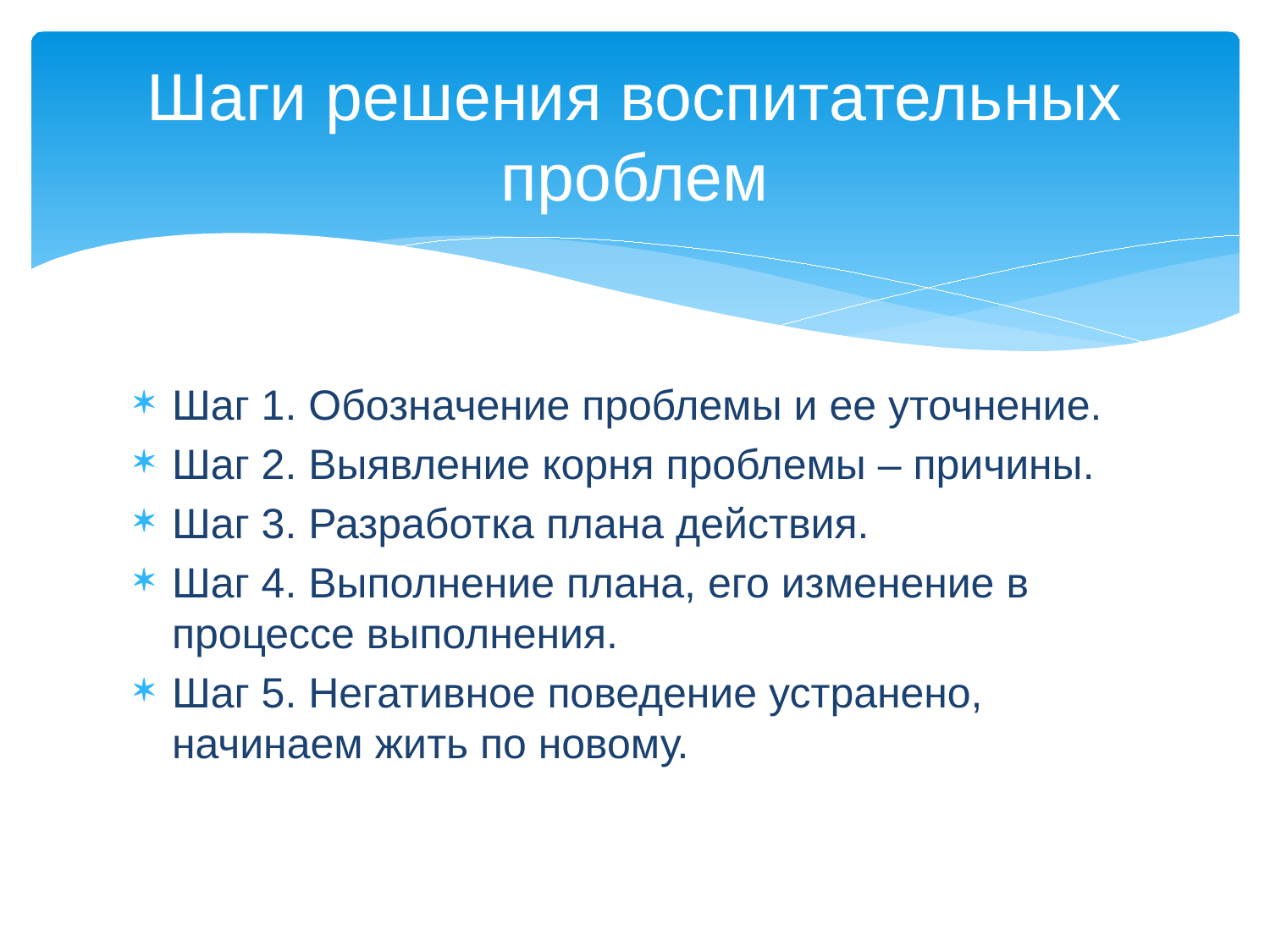

# Шаги решения воспитательных проблем
Шаг 1. Обозначение проблемы и ее уточнение.
Шаг 2. Выявление корня проблемы – причины.
Шаг 3. Разработка плана действия.
Шаг 4. Выполнение плана, его изменение в процессе выполнения.
Шаг 5. Негативное поведение устранено, начинаем жить по новому.